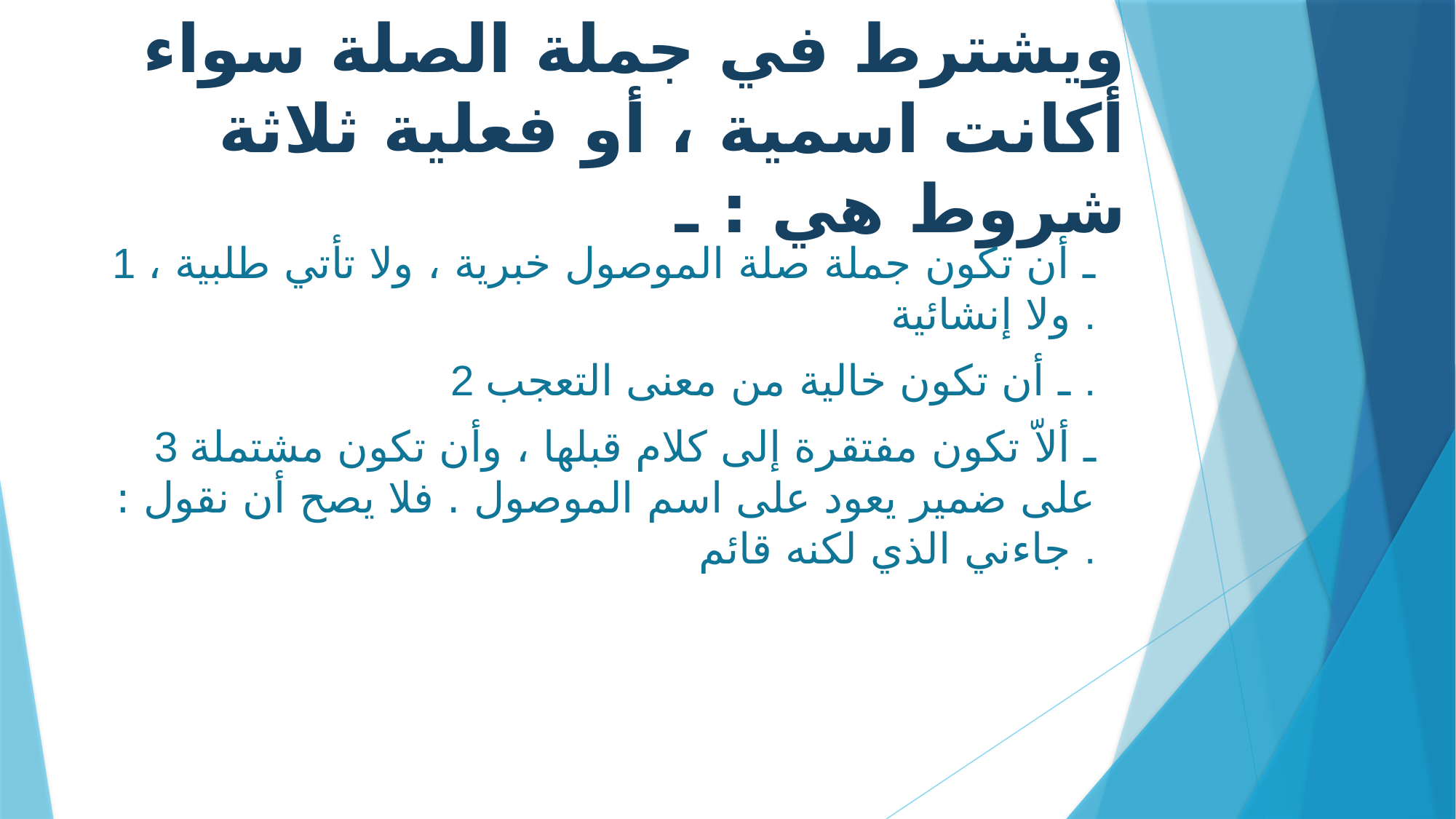

# ويشترط في جملة الصلة سواء أكانت اسمية ، أو فعلية ثلاثة شروط هي : ـ
1 ـ أن تكون جملة صلة الموصول خبرية ، ولا تأتي طلبية ، ولا إنشائية .
2 ـ أن تكون خالية من معنى التعجب .
3 ـ ألاّ تكون مفتقرة إلى كلام قبلها ، وأن تكون مشتملة على ضمير يعود على اسم الموصول . فلا يصح أن نقول : جاءني الذي لكنه قائم .